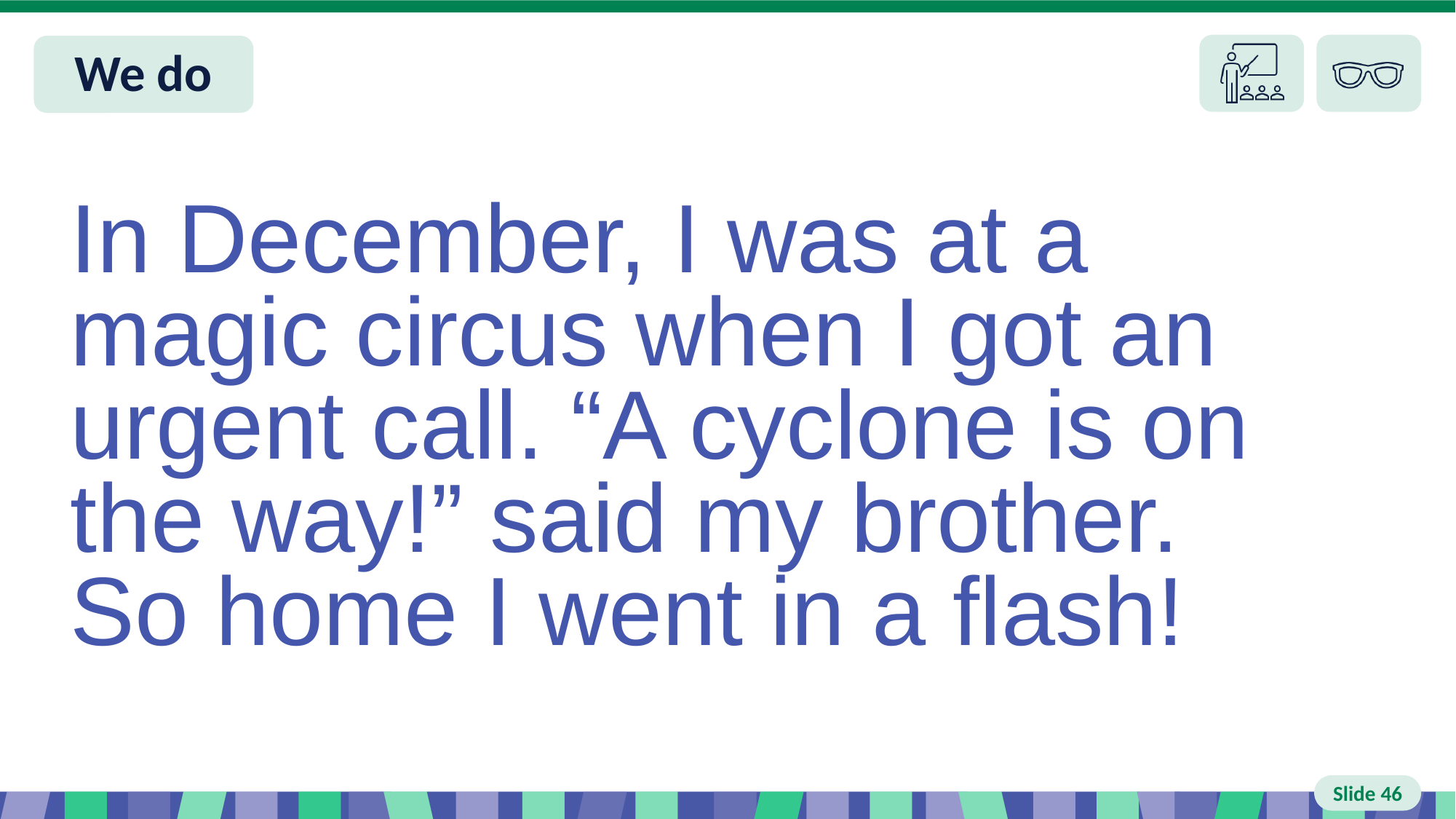

# Slide 46 We do
In December, I was at a magic circus when I got an urgent call. “A cyclone is on the way!” said my brother. So home I went in a flash!